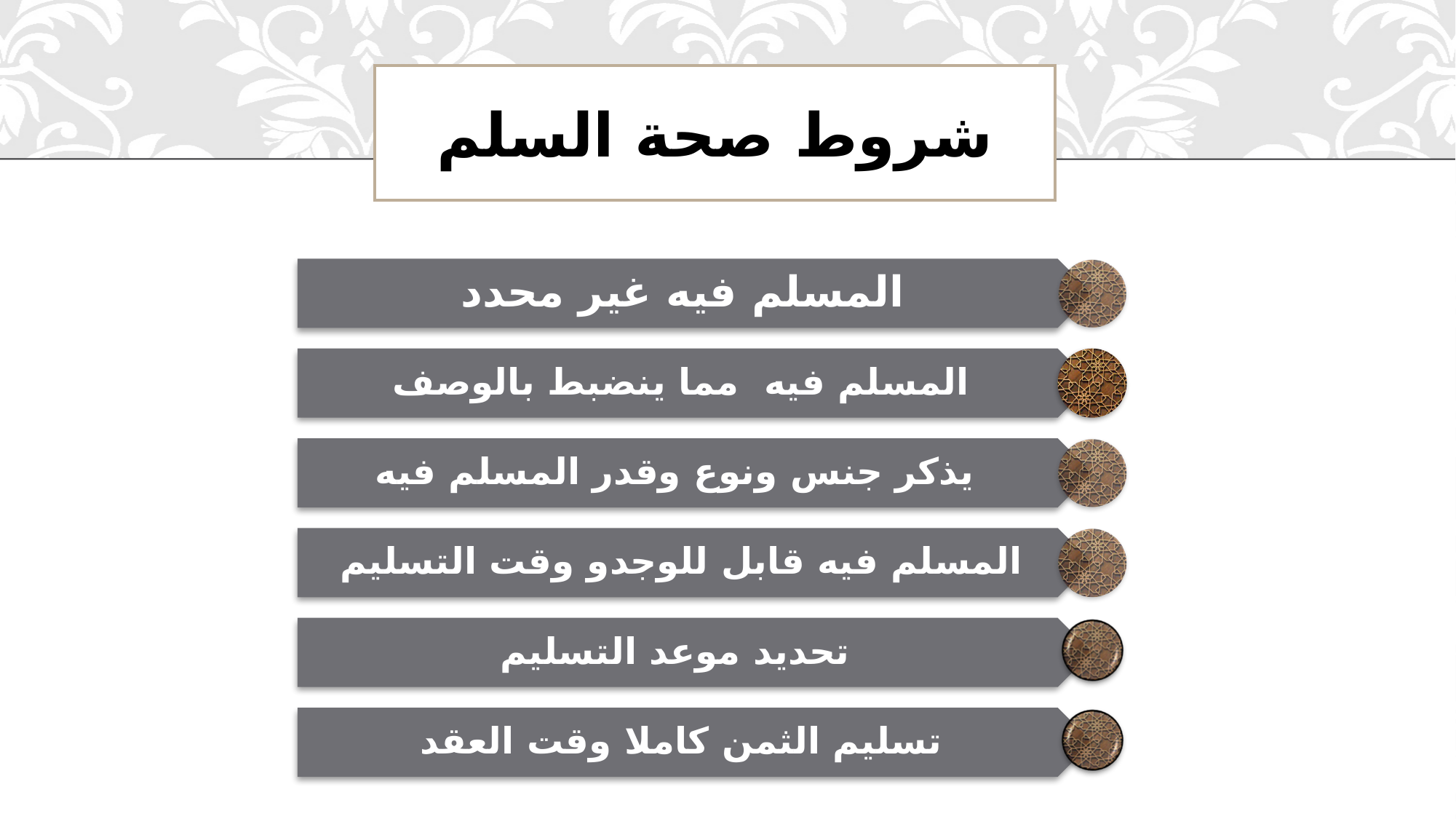

# شروط صحة السلم

المسلم فيه غير محدد
المسلم فيه  مما ينضبط بالوصف
يذكر جنس ونوع وقدر المسلم فيه
المسلم فيه قابل للوجدو وقت التسليم
تحديد موعد التسليم
تسليم الثمن كاملا وقت العقد